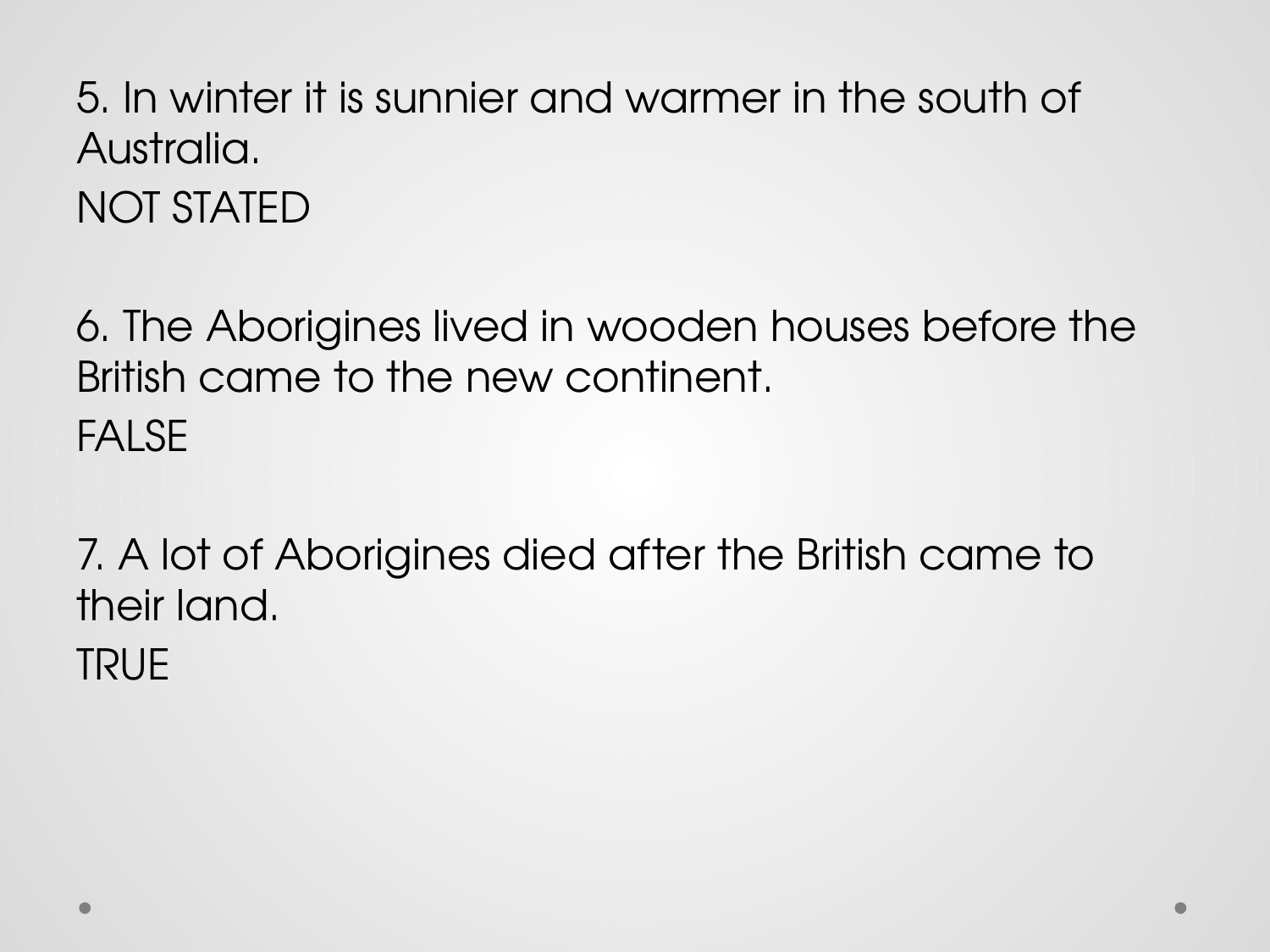

#
5. In winter it is sunnier and warmer in the south of Australia.
NOT STATED

6. The Aborigines lived in wooden houses before the British came to the new continent.
FALSE

7. A lot of Aborigines died after the British came to their land.
TRUE